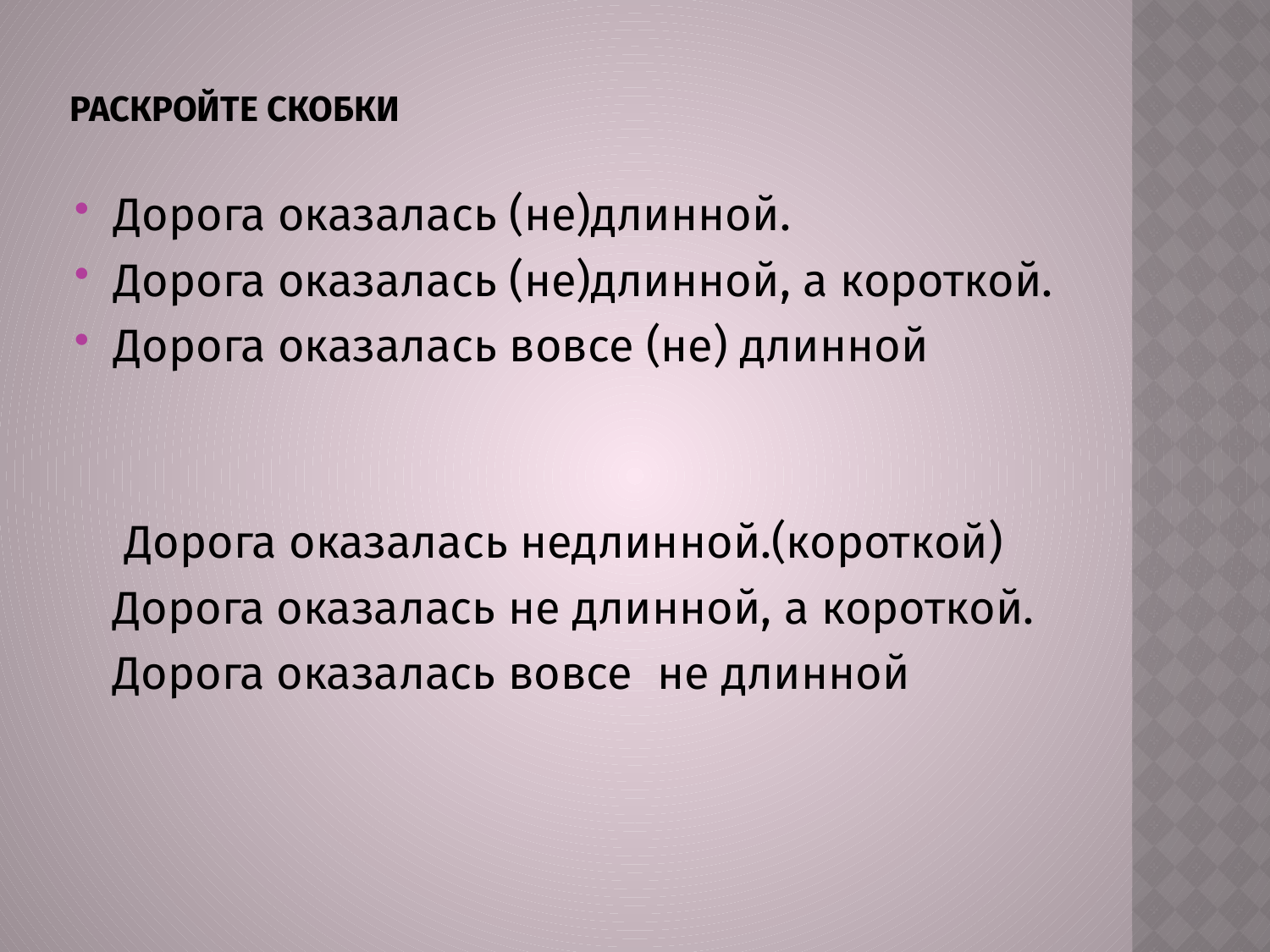

# Раскройте скобки
Дорога оказалась (не)длинной.
Дорога оказалась (не)длинной, а короткой.
Дорога оказалась вовсе (не) длинной

    Дорога оказалась недлинной.(короткой)
   Дорога оказалась не длинной, а короткой.
   Дорога оказалась вовсе  не длинной